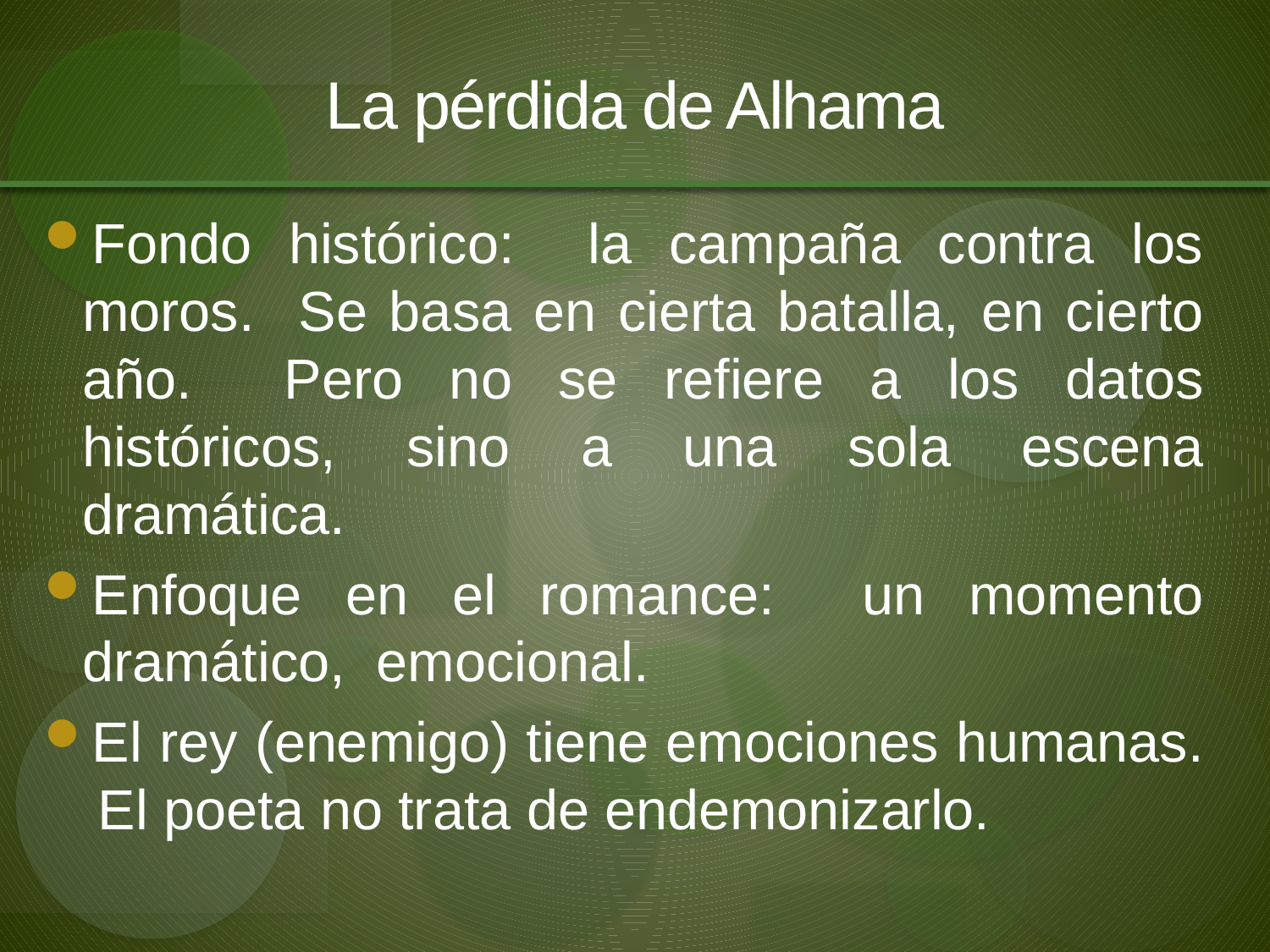

# La pérdida de Alhama
Fondo histórico:  la campaña contra los moros.  Se basa en cierta batalla, en cierto año.  Pero no se refiere a los datos históricos, sino a una sola escena dramática.
Enfoque en el romance:  un momento dramático,  emocional.
El rey (enemigo) tiene emociones humanas.  El poeta no trata de endemonizarlo.